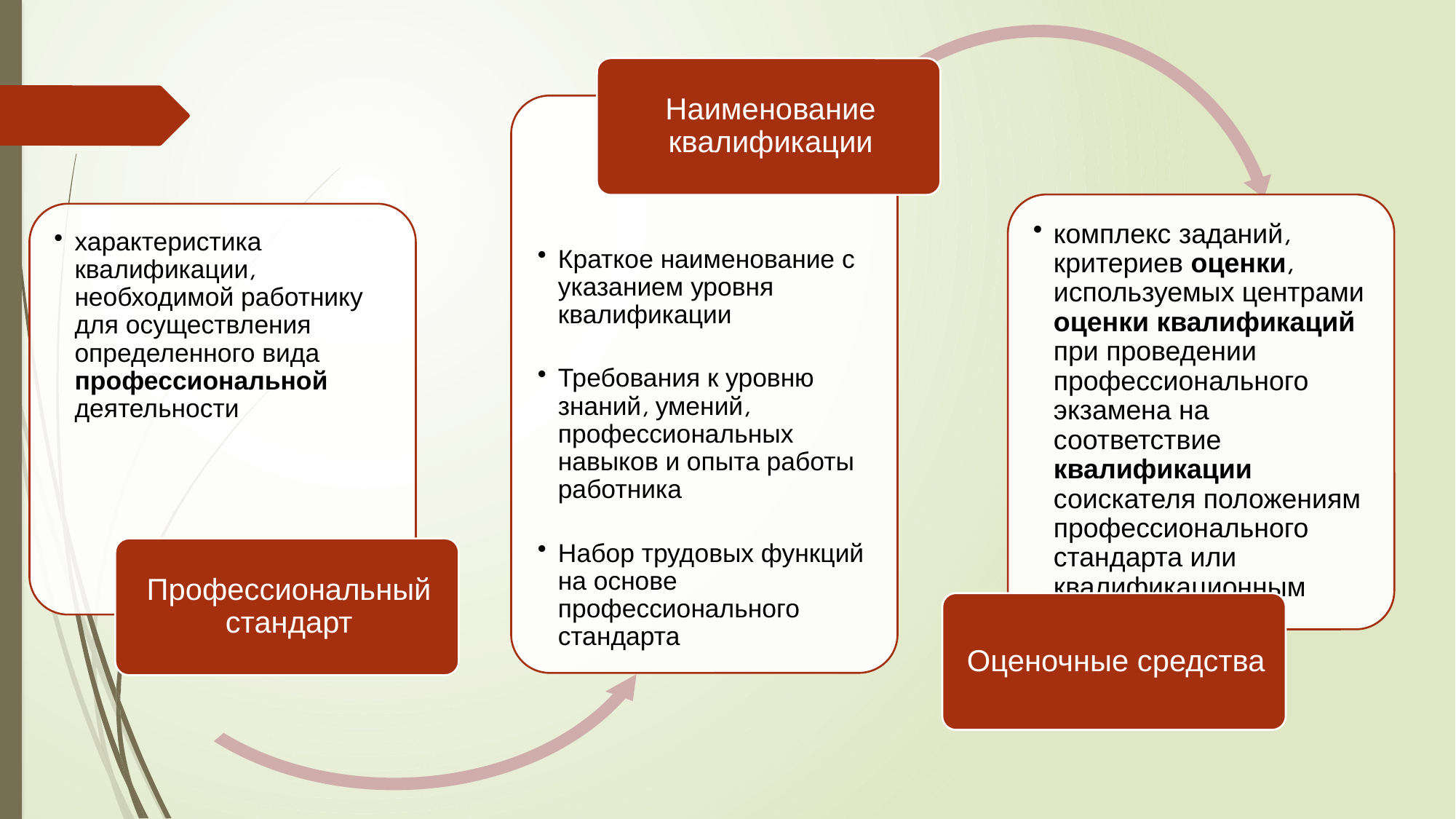

характеристика квалификации, необходимой работнику для осуществления определенного вида профессиональной деятельности
Профессиональный стандарт
Краткое наименование с указанием уровня квалификации

Требования к уровню знаний, умений, профессиональных навыков и опыта работы работника

Набор трудовых функций на основе профессионального стандарта
Наименование квалификации
комплекс заданий, критериев оценки, используемых центрами оценки квалификаций при проведении профессионального экзамена на соответствие квалификации соискателя положениям профессионального стандарта или квалификационным требованиям
Оценочные средства